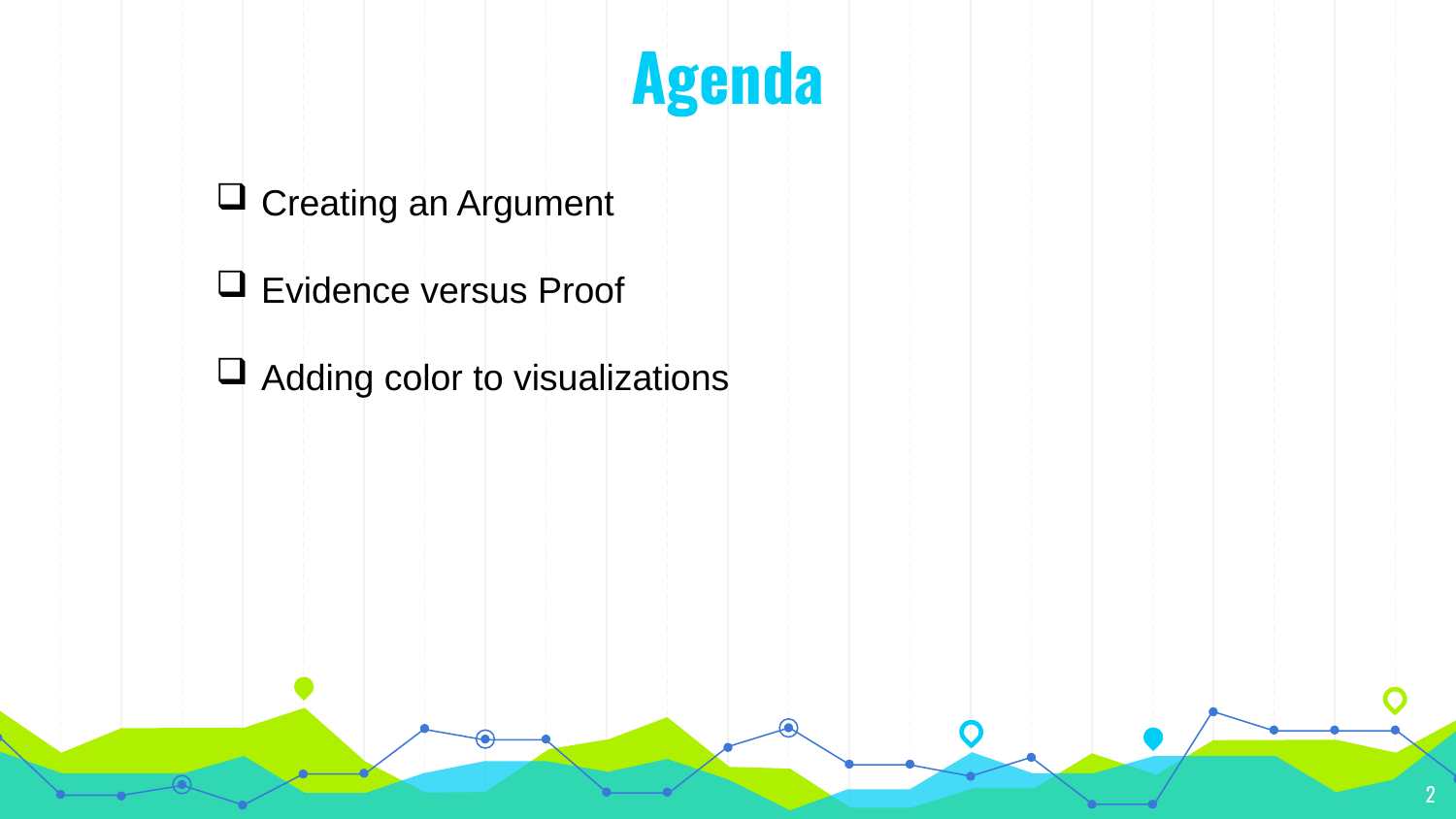

# Agenda
Creating an Argument
Evidence versus Proof
Adding color to visualizations

2